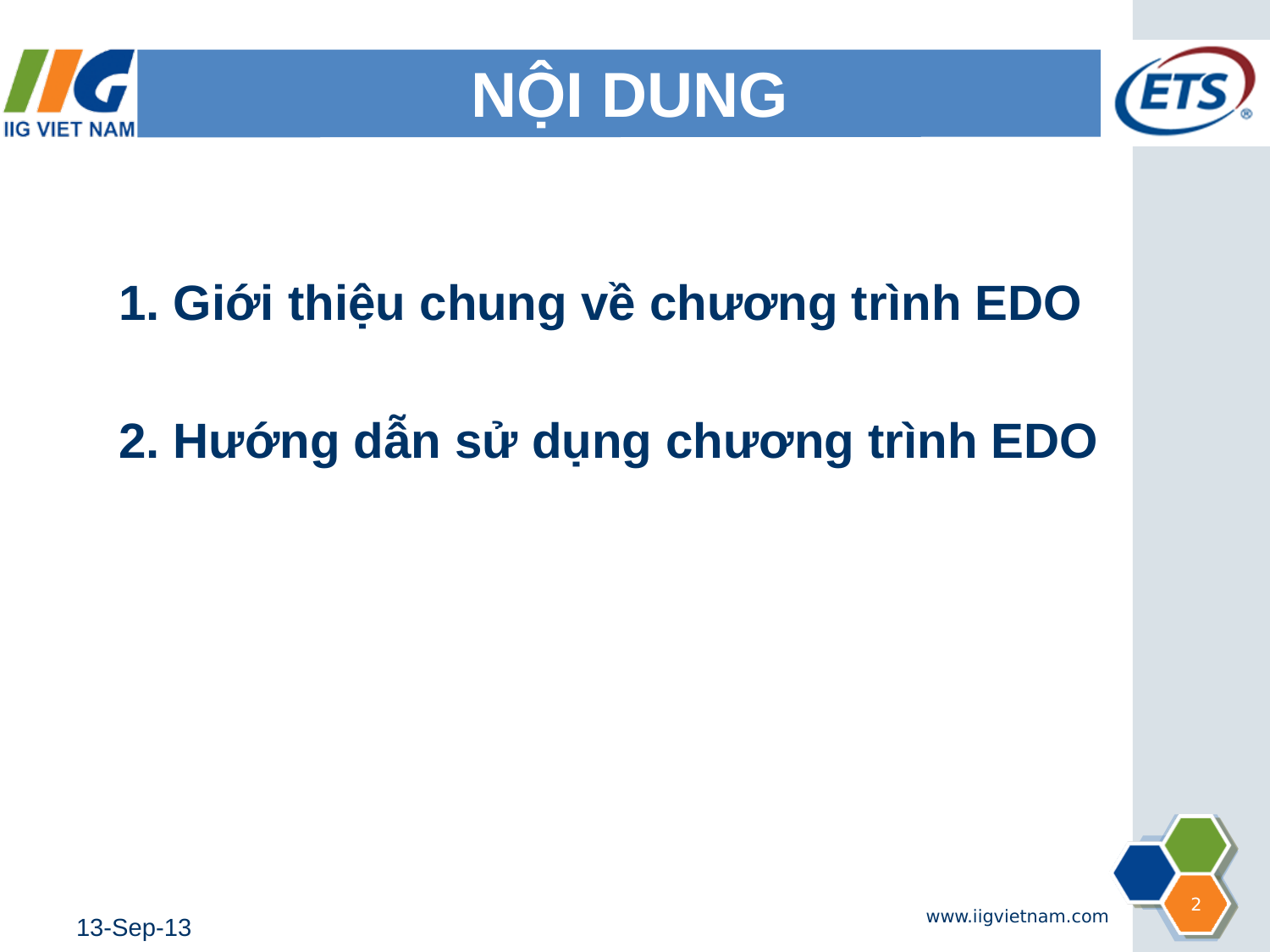

# NỘI DUNG
1. Giới thiệu chung về chương trình EDO

2. Hướng dẫn sử dụng chương trình EDO

2
www.iigvietnam.com
13-Sep-13